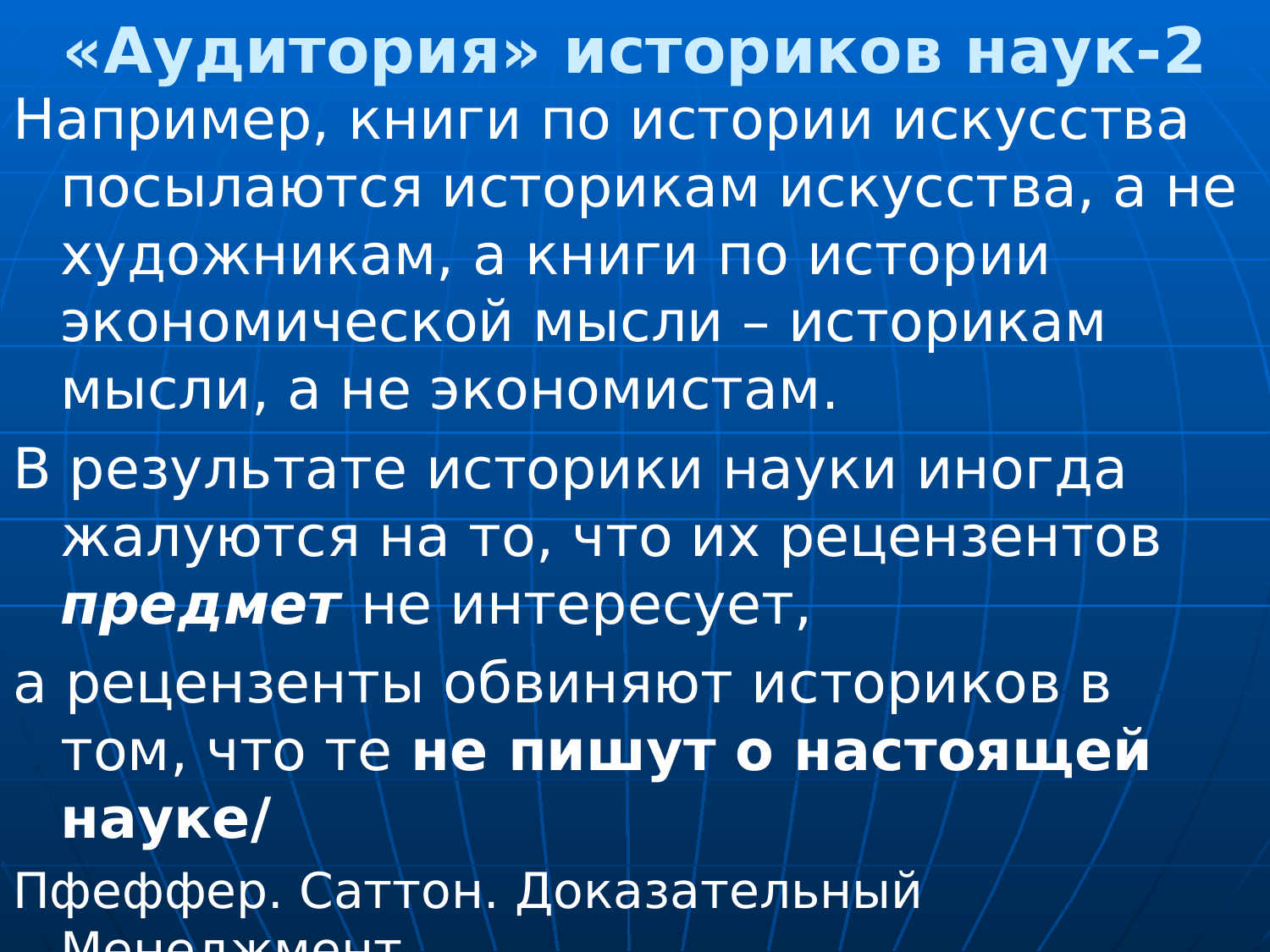

# «Аудитория» историков наук-2
Например, книги по истории искусства посылаются историкам искусства, а не художникам, а книги по истории экономической мысли – историкам мысли, а не экономистам.
В результате историки науки иногда жалуются на то, что их рецензентов предмет не интересует,
а рецензенты обвиняют историков в том, что те не пишут о настоящей науке/
Пфеффер. Саттон. Доказательный Менеджмент